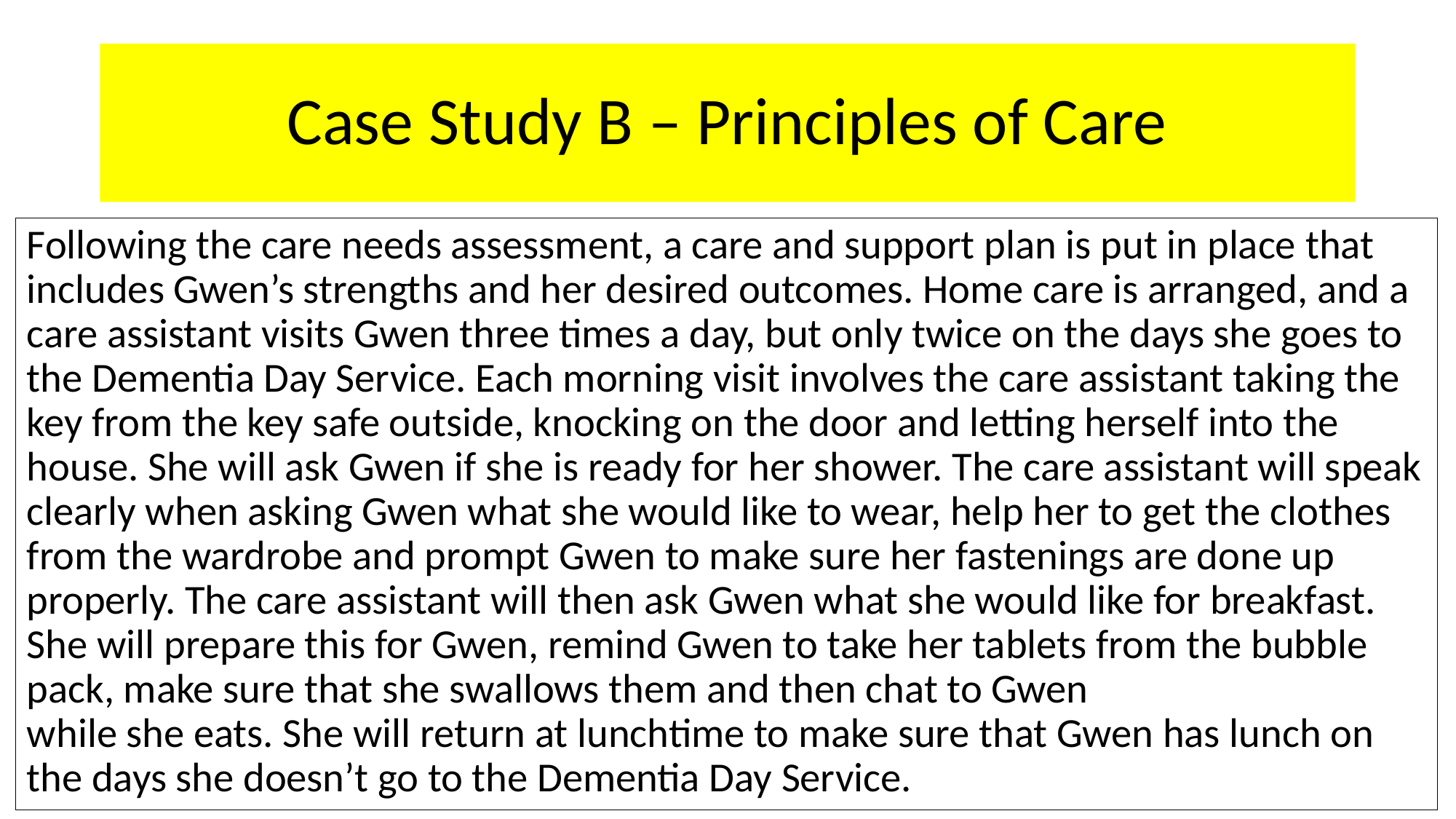

# Case Study B – Principles of Care
Following the care needs assessment, a care and support plan is put in place that includes Gwen’s strengths and her desired outcomes. Home care is arranged, and a care assistant visits Gwen three times a day, but only twice on the days she goes to the Dementia Day Service. Each morning visit involves the care assistant taking the key from the key safe outside, knocking on the door and letting herself into the house. She will ask Gwen if she is ready for her shower. The care assistant will speak clearly when asking Gwen what she would like to wear, help her to get the clothes from the wardrobe and prompt Gwen to make sure her fastenings are done up properly. The care assistant will then ask Gwen what she would like for breakfast. She will prepare this for Gwen, remind Gwen to take her tablets from the bubble pack, make sure that she swallows them and then chat to Gwen while she eats. She will return at lunchtime to make sure that Gwen has lunch on the days she doesn’t go to the Dementia Day Service.